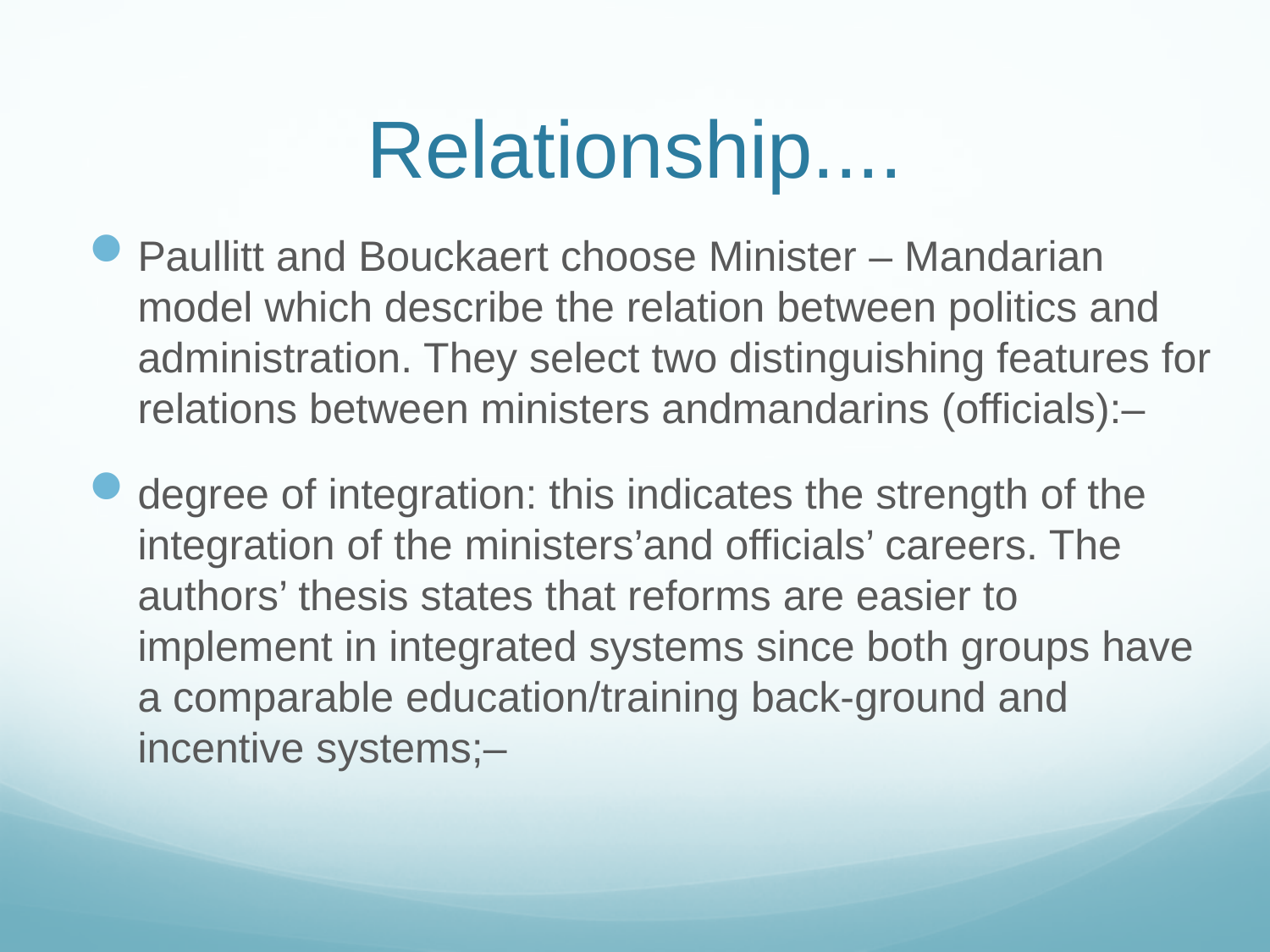

# Relationship....
Paullitt and Bouckaert choose Minister – Mandarian model which describe the relation between politics and administration. They select two distinguishing features for relations between ministers andmandarins (officials):–
degree of integration: this indicates the strength of the integration of the ministers’and officials’ careers. The authors’ thesis states that reforms are easier to implement in integrated systems since both groups have a comparable education/training back-ground and incentive systems;–